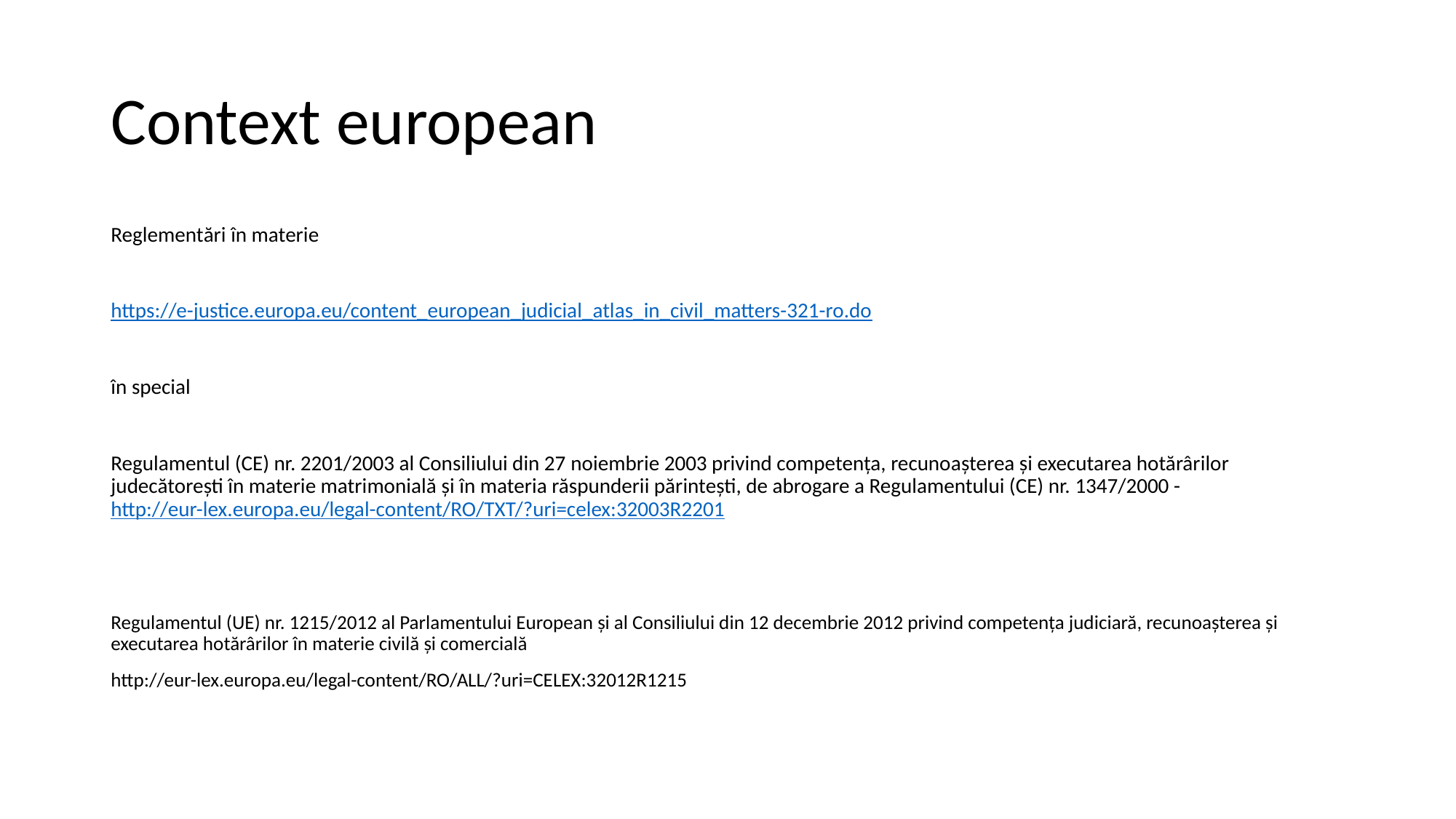

# Context european
Reglementări în materie

https://e-justice.europa.eu/content_european_judicial_atlas_in_civil_matters-321-ro.do

în special

Regulamentul (CE) nr. 2201/2003 al Consiliului din 27 noiembrie 2003 privind competența, recunoașterea și executarea hotărârilor judecătorești în materie matrimonială și în materia răspunderii părintești, de abrogare a Regulamentului (CE) nr. 1347/2000 - http://eur-lex.europa.eu/legal-content/RO/TXT/?uri=celex:32003R2201

Regulamentul (UE) nr. 1215/2012 al Parlamentului European și al Consiliului din 12 decembrie 2012 privind competența judiciară, recunoașterea și executarea hotărârilor în materie civilă și comercială
http://eur-lex.europa.eu/legal-content/RO/ALL/?uri=CELEX:32012R1215